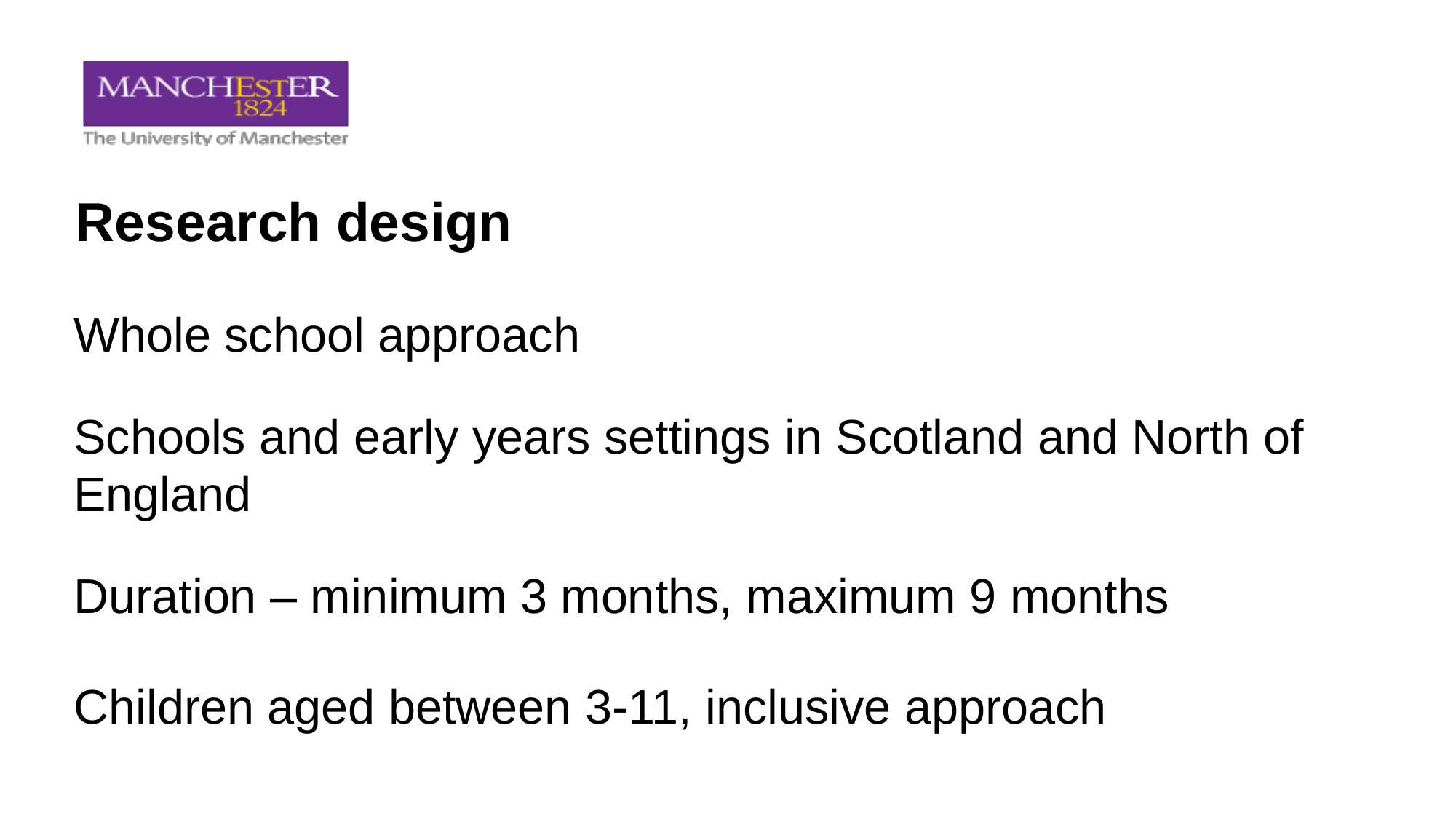

# Research design
Whole school approach

Schools and early years settings in Scotland and North of England

Duration – minimum 3 months, maximum 9 months

Children aged between 3-11, inclusive approach